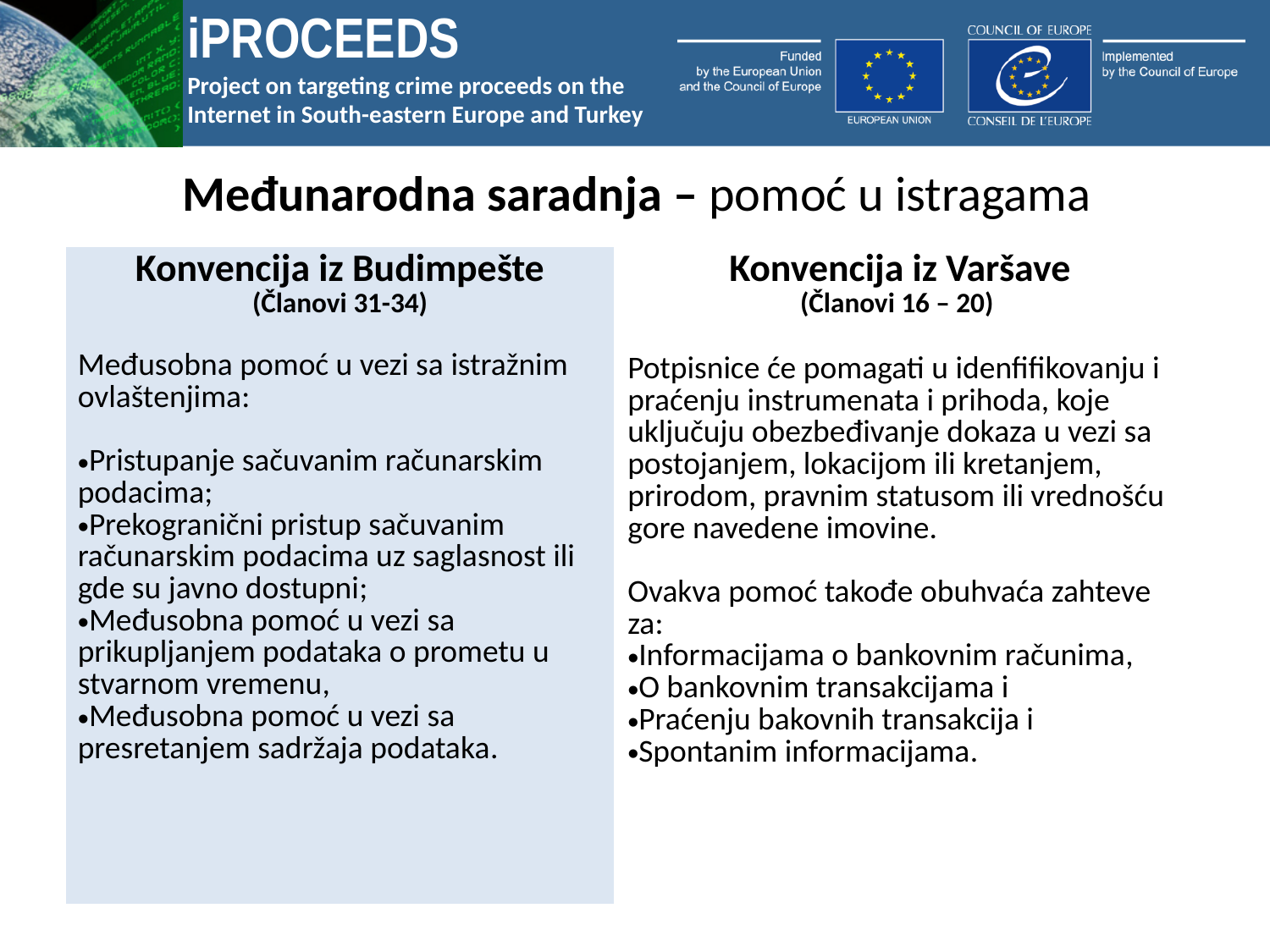

# Međunarodna saradnja – pomoć u istragama
| Konvencija iz Budimpešte (Članovi 31-34) Međusobna pomoć u vezi sa istražnim ovlaštenjima: Pristupanje sačuvanim računarskim podacima; Prekogranični pristup sačuvanim računarskim podacima uz saglasnost ili gde su javno dostupni; Međusobna pomoć u vezi sa prikupljanjem podataka o prometu u stvarnom vremenu, Međusobna pomoć u vezi sa presretanjem sadržaja podataka. | Konvencija iz Varšave (Članovi 16 – 20) Potpisnice će pomagati u idenfifikovanju i praćenju instrumenata i prihoda, koje uključuju obezbeđivanje dokaza u vezi sa postojanjem, lokacijom ili kretanjem, prirodom, pravnim statusom ili vrednošću gore navedene imovine. Ovakva pomoć takođe obuhvaća zahteve za: Informacijama o bankovnim računima, O bankovnim transakcijama i Praćenju bakovnih transakcija i Spontanim informacijama. |
| --- | --- |